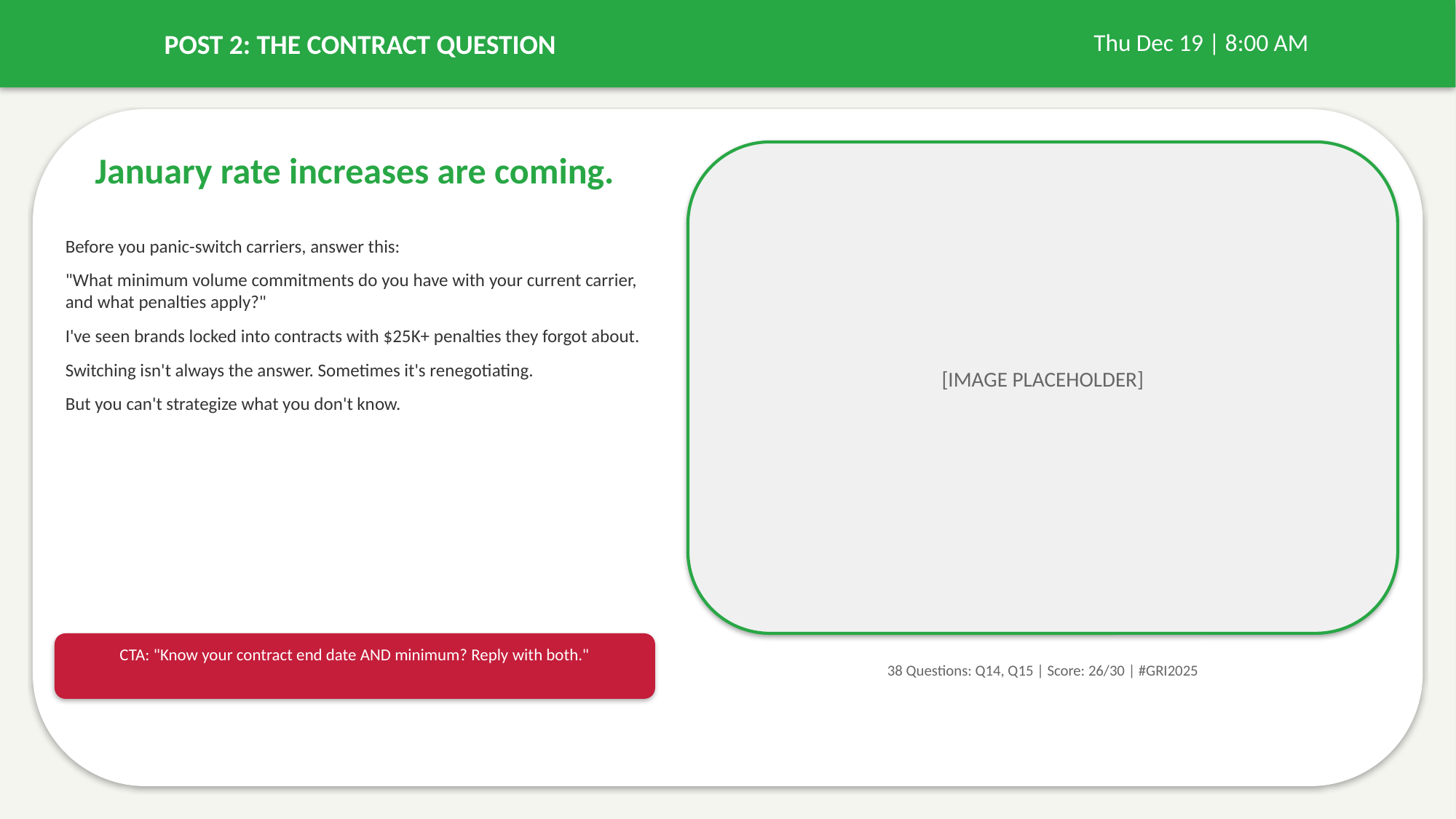

POST 2: THE CONTRACT QUESTION
Thu Dec 19 | 8:00 AM

January rate increases are coming.

Before you panic-switch carriers, answer this:
"What minimum volume commitments do you have with your current carrier, and what penalties apply?"
I've seen brands locked into contracts with $25K+ penalties they forgot about.
Switching isn't always the answer. Sometimes it's renegotiating.
But you can't strategize what you don't know.
[IMAGE PLACEHOLDER]

CTA: "Know your contract end date AND minimum? Reply with both."
38 Questions: Q14, Q15 | Score: 26/30 | #GRI2025